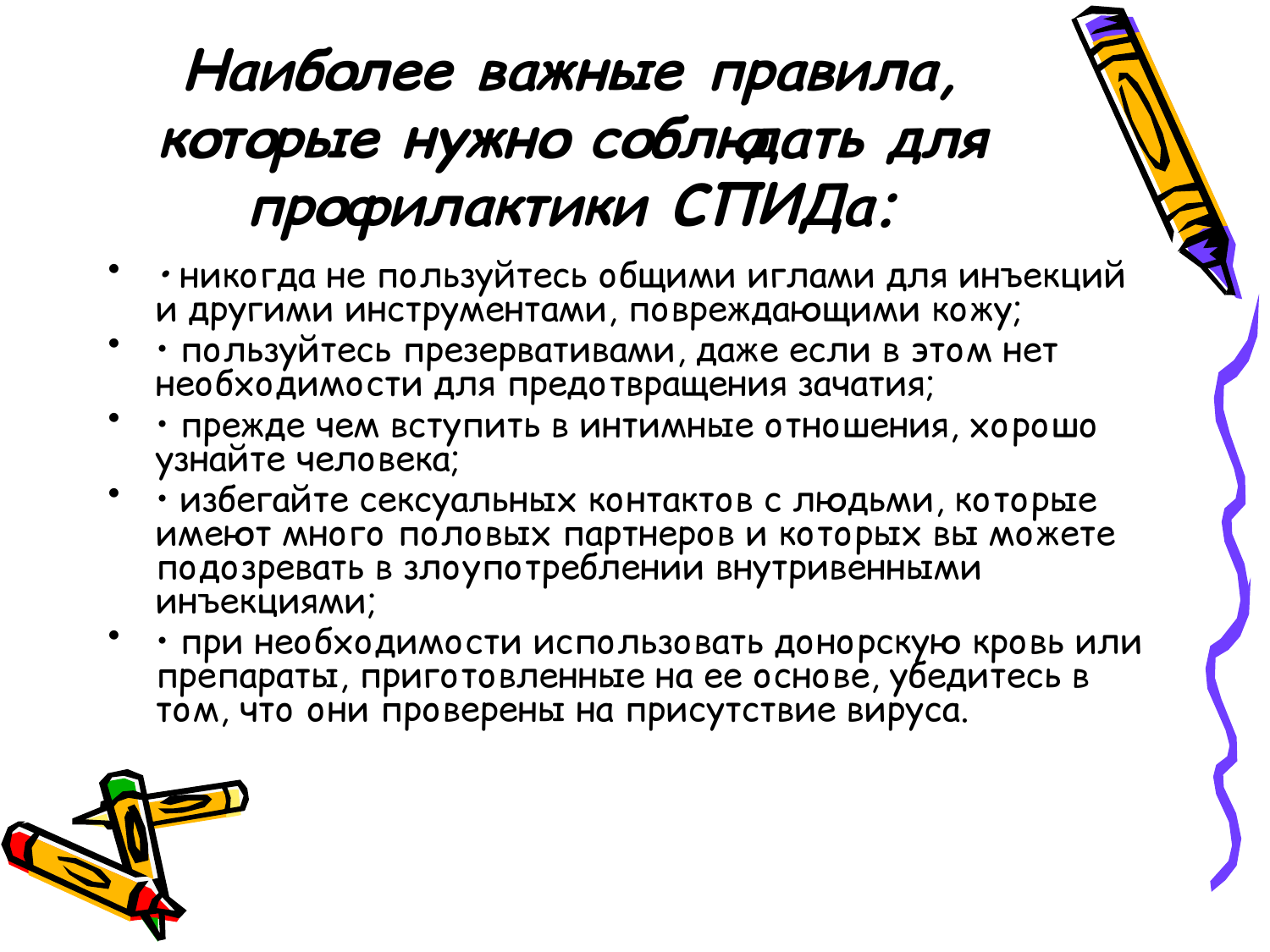

# Наиболее важные правила, которые нужно со­блюдать для профилактики СПИДа:
• никогда не пользуйтесь общими иглами для инъ­екций и другими инструментами, повреждающими кожу;
• пользуйтесь презервативами, даже если в этом нет необходимости для предотвращения зачатия;
• прежде чем вступить в интимные отношения, хо­рошо узнайте человека;
• избегайте сексуальных контактов с людьми, ко­торые имеют много половых партнеров и которых вы можете подозревать в злоупотреблении внутривенны­ми инъекциями;
• при необходимости использовать донорскую кровь или препараты, приготовленные на ее основе, убеди­тесь в том, что они проверены на присутствие вируса.